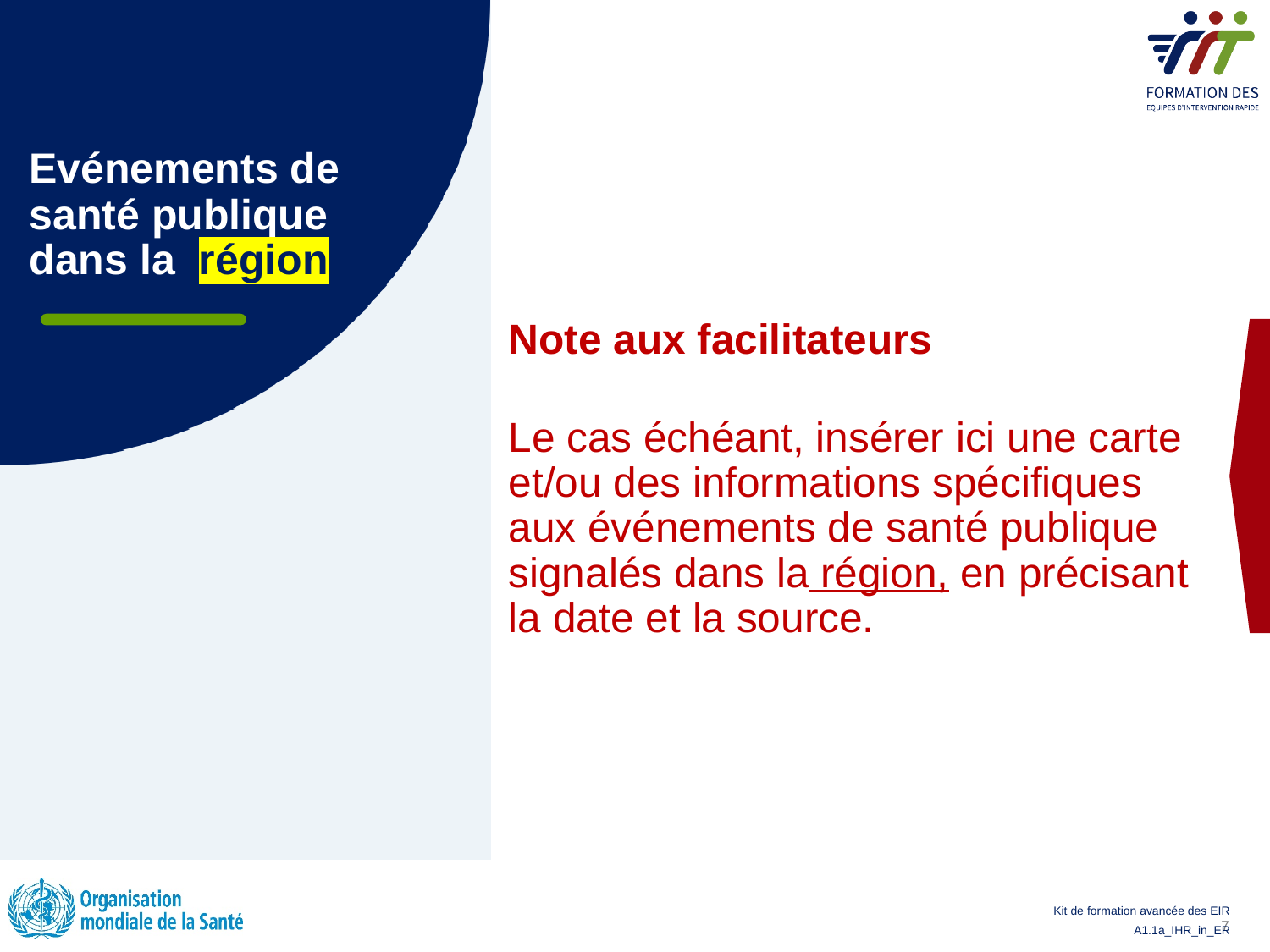

Evénements de santé publique dans la  région
Note aux facilitateurs

Le cas échéant, insérer ici une carte et/ou des informations spécifiques aux événements de santé publique signalés dans la région, en précisant la date et la source.